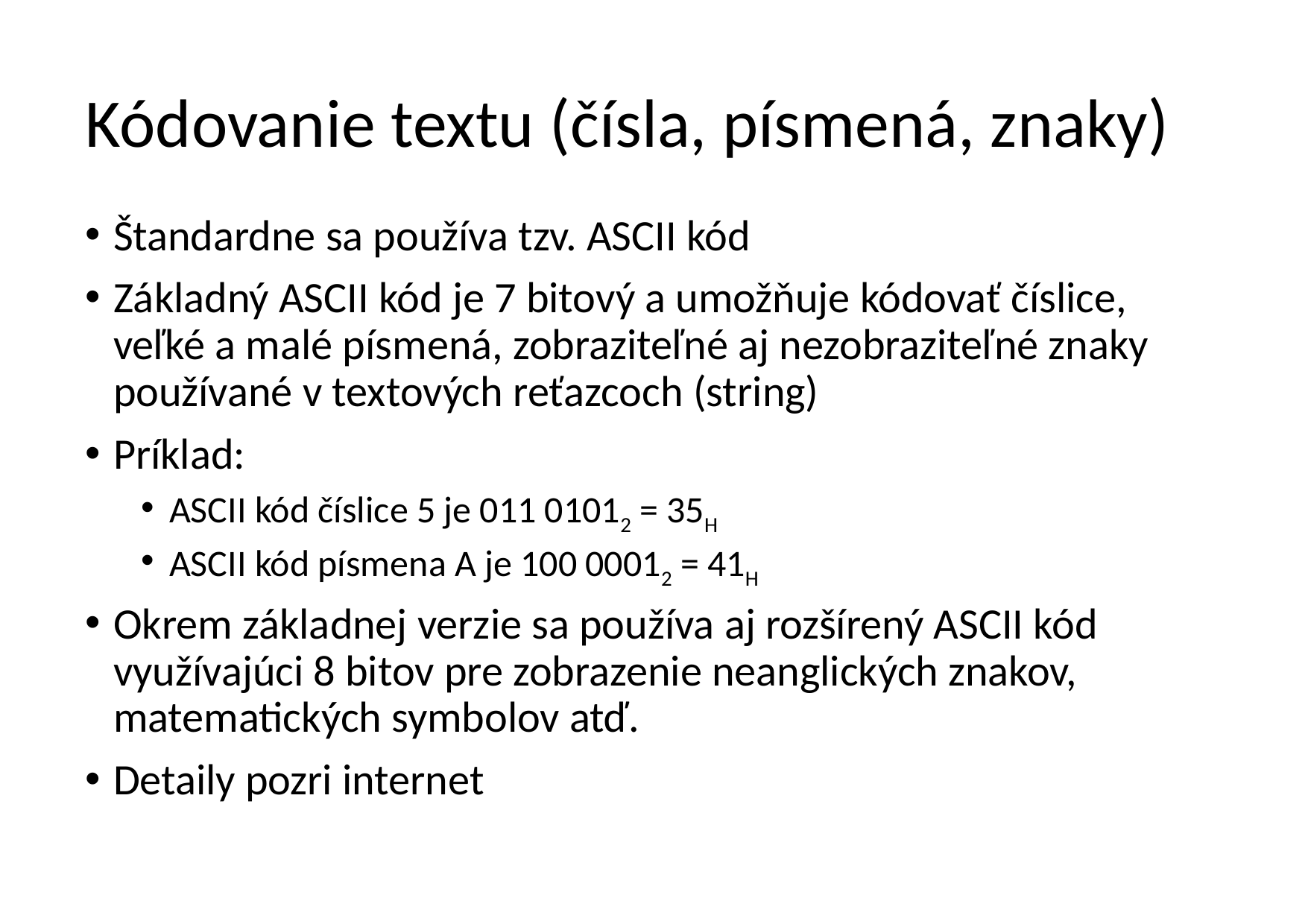

# Kódovanie textu (čísla, písmená, znaky)
Štandardne sa používa tzv. ASCII kód
Základný ASCII kód je 7 bitový a umožňuje kódovať číslice, veľké a malé písmená, zobraziteľné aj nezobraziteľné znaky používané v textových reťazcoch (string)
Príklad:
ASCII kód číslice 5 je 011 01012 = 35H
ASCII kód písmena A je 100 00012 = 41H
Okrem základnej verzie sa používa aj rozšírený ASCII kód využívajúci 8 bitov pre zobrazenie neanglických znakov, matematických symbolov atď.
Detaily pozri internet